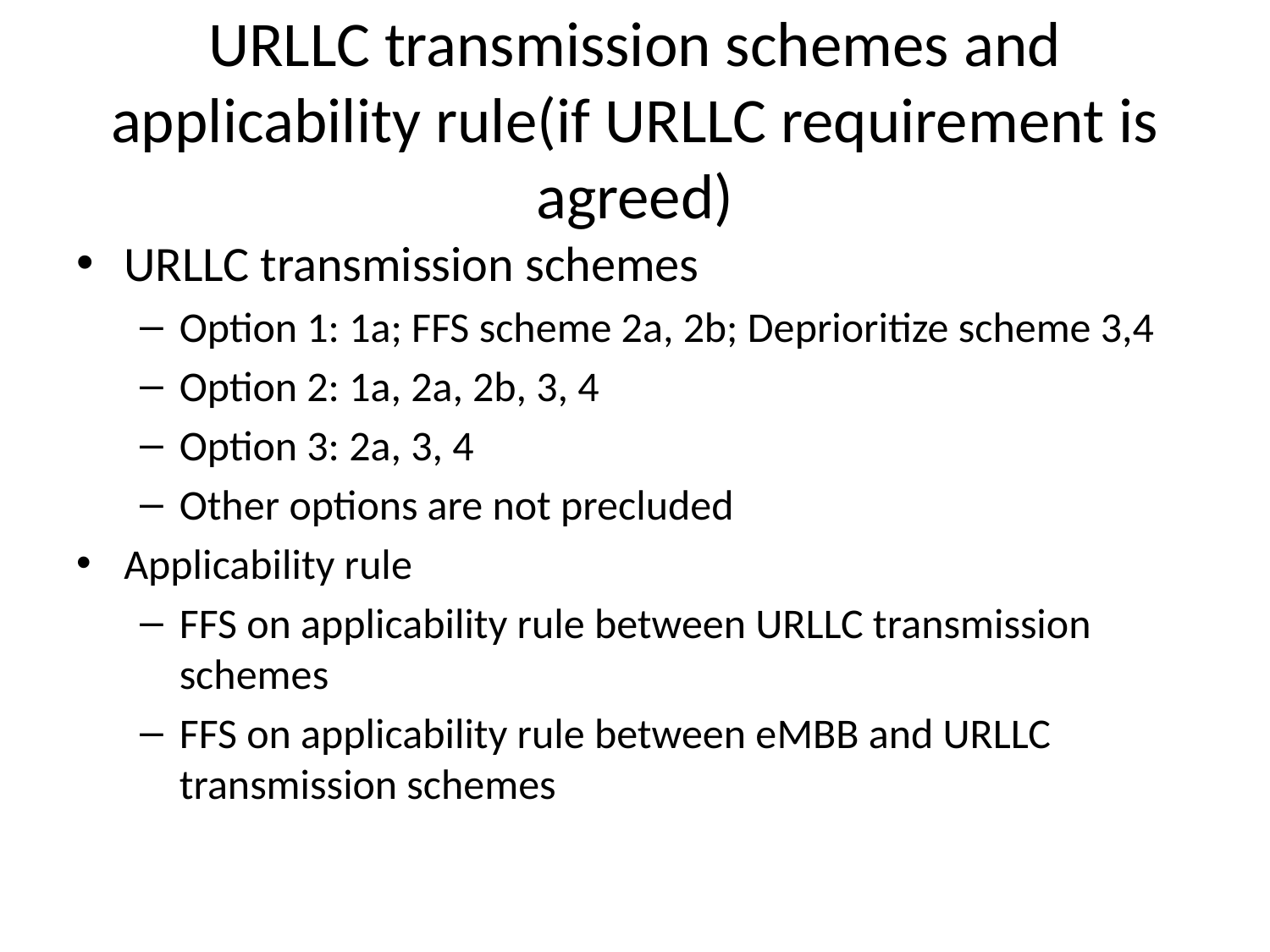

# URLLC transmission schemes and applicability rule(if URLLC requirement is agreed)
URLLC transmission schemes
Option 1: 1a; FFS scheme 2a, 2b; Deprioritize scheme 3,4
Option 2: 1a, 2a, 2b, 3, 4
Option 3: 2a, 3, 4
Other options are not precluded
Applicability rule
FFS on applicability rule between URLLC transmission schemes
FFS on applicability rule between eMBB and URLLC transmission schemes